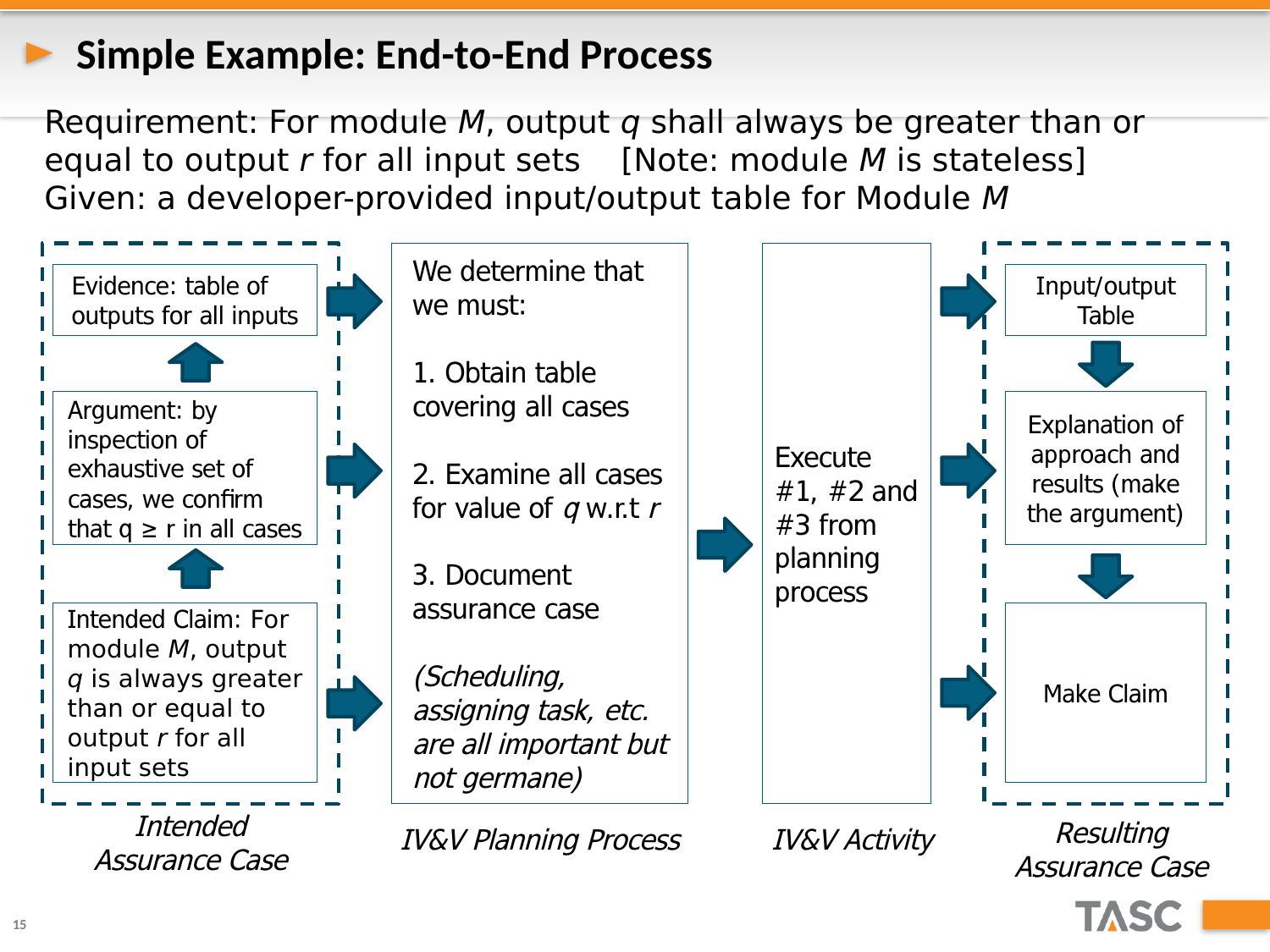

# Simple Example: End-to-End Process
Requirement: For module M, output q shall always be greater than or equal to output r for all input sets    [Note: module M is stateless]
Given: a developer-provided input/output table for Module M

We determine that we must:

1. Obtain table covering all cases

2. Examine all cases for value of q w.r.t r

3. Document assurance case

(Scheduling, assigning task, etc. are all important but not germane)
Execute #1, #2 and #3 from planning process

Evidence: table of outputs for all inputs
Input/output Table

Argument: by inspection of exhaustive set of cases, we confirm that q ≥ r in all cases
Explanation of approach and results (make the argument)

Intended Claim: For module M, output q is always greater than or equal to output r for all input sets
Make Claim

IV&V Planning Process
IV&V Activity
Intended
Assurance Case
Resulting
Assurance Case
15